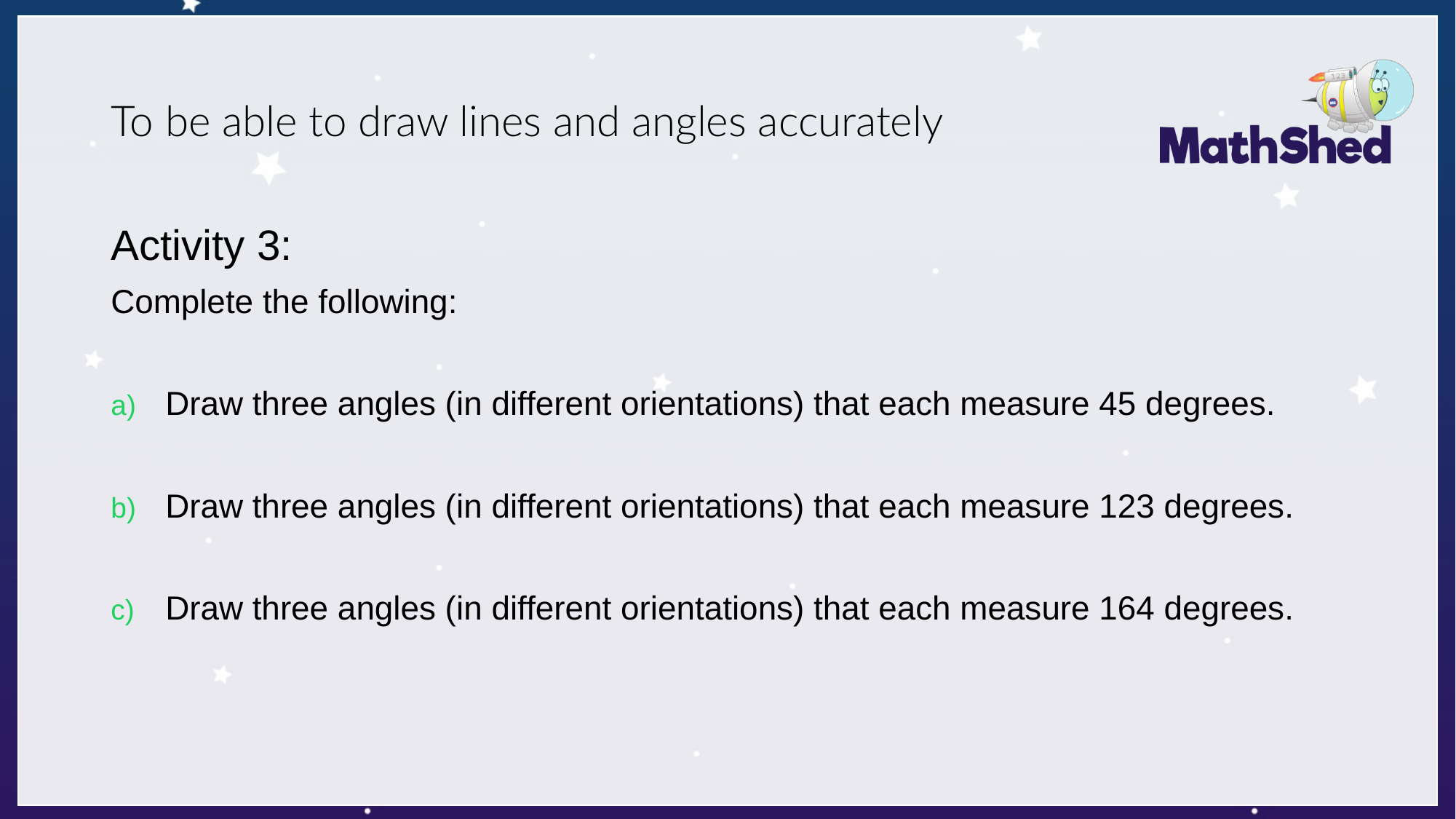

# To be able to draw lines and angles accurately
Activity 3:
Complete the following:

Draw three angles (in different orientations) that each measure 45 degrees.

Draw three angles (in different orientations) that each measure 123 degrees.

Draw three angles (in different orientations) that each measure 164 degrees.